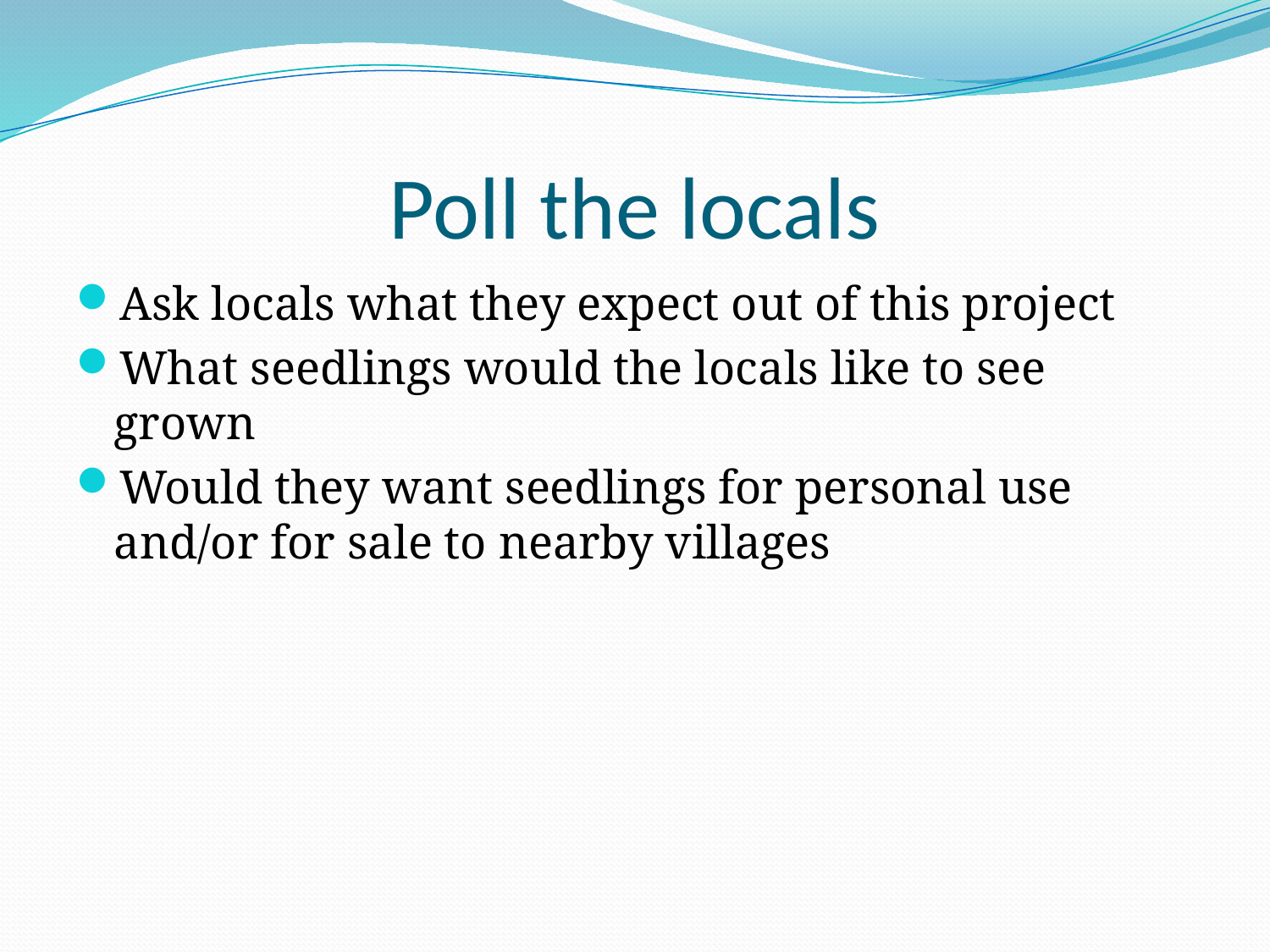

# Poll the locals
Ask locals what they expect out of this project
What seedlings would the locals like to see grown
Would they want seedlings for personal use and/or for sale to nearby villages